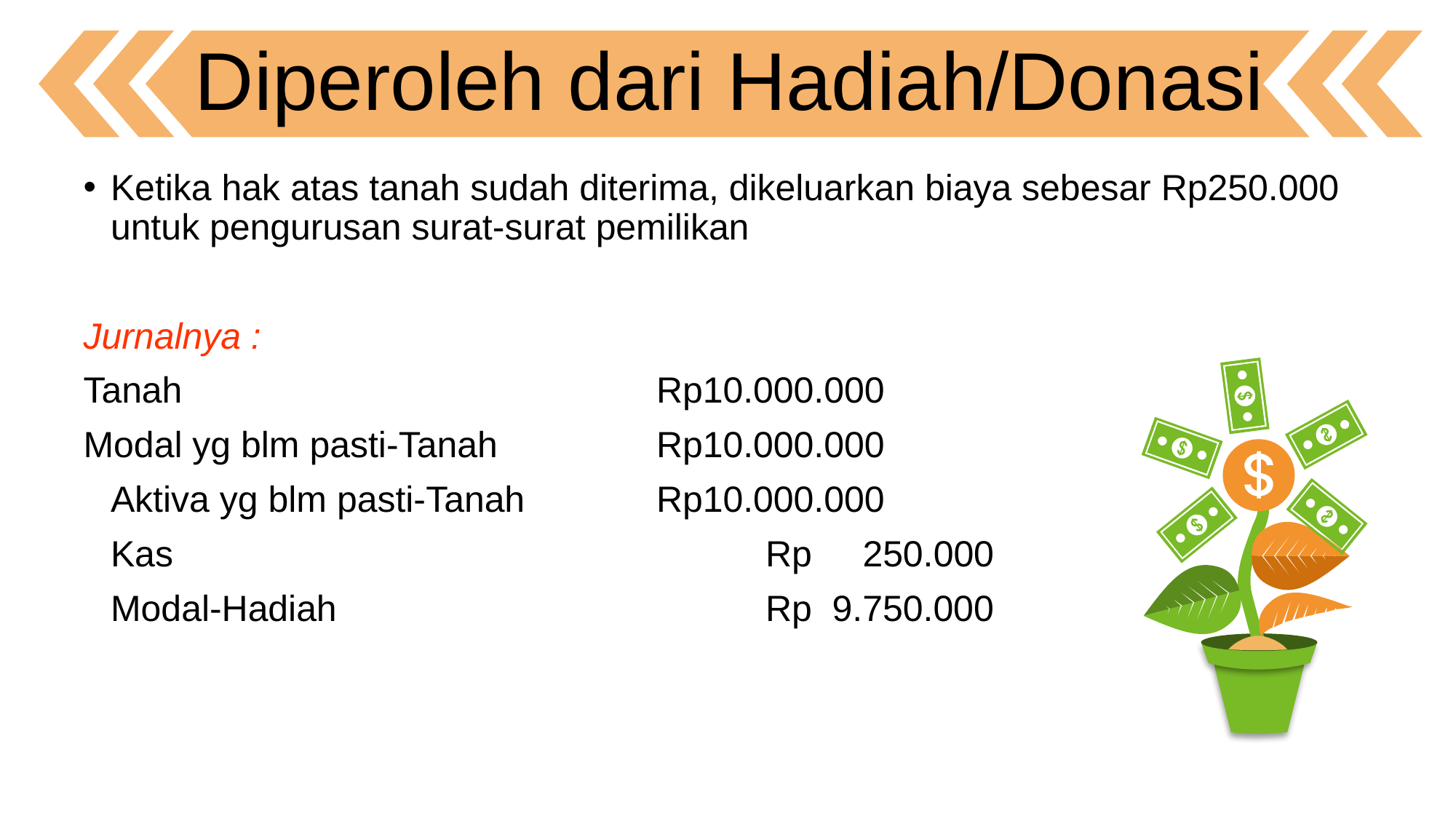

Diperoleh dari Hadiah/Donasi
Ketika hak atas tanah sudah diterima, dikeluarkan biaya sebesar Rp250.000 untuk pengurusan surat-surat pemilikan

Jurnalnya :
Tanah					Rp10.000.000
Modal yg blm pasti-Tanah		Rp10.000.000
	Aktiva yg blm pasti-Tanah		Rp10.000.000
	Kas						Rp     250.000
	Modal-Hadiah				Rp  9.750.000